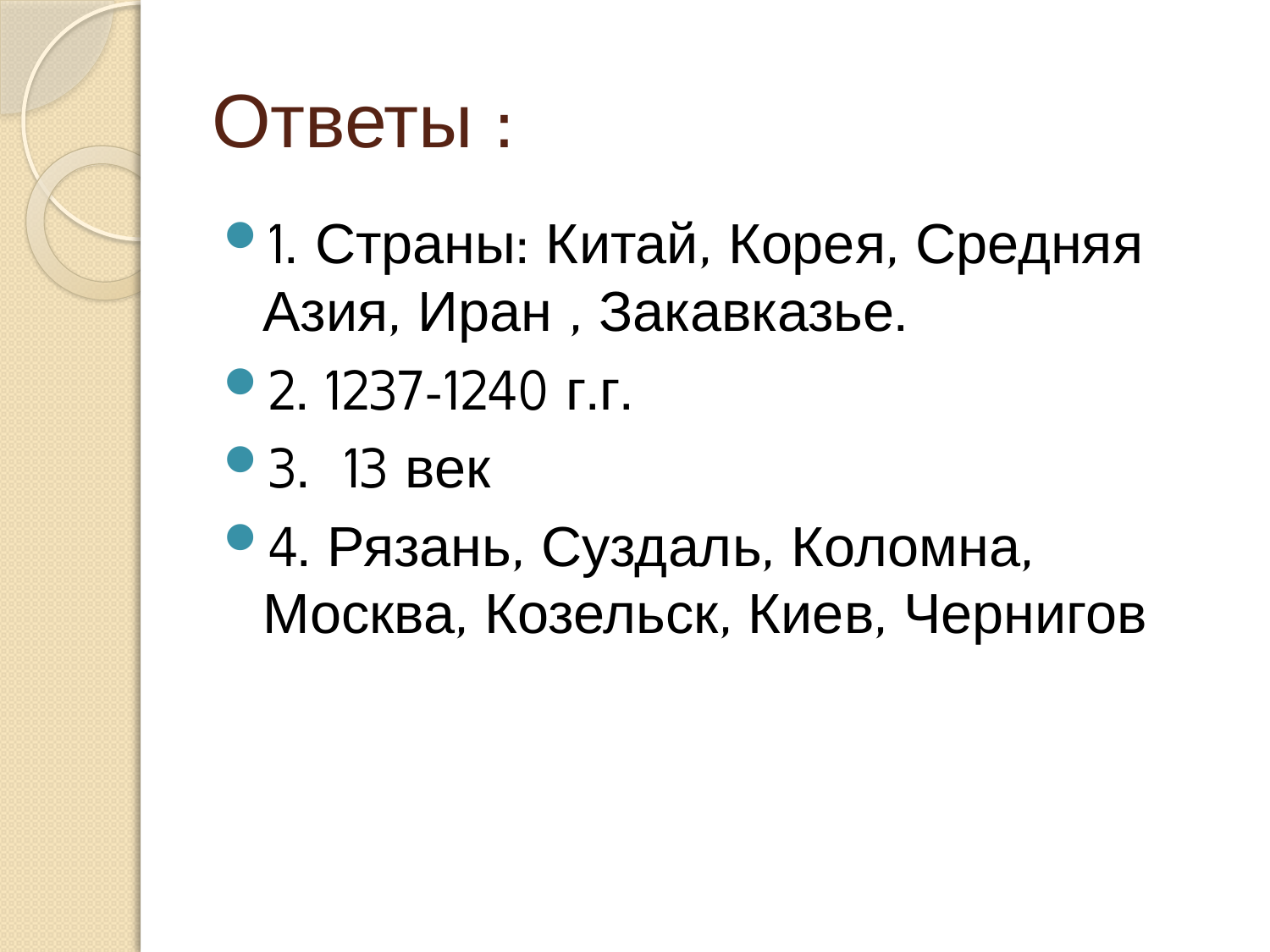

# Ответы :
1. Страны: Китай, Корея, Средняя Азия, Иран , Закавказье.
2. 1237-1240 г.г.
3.  13 век
4. Рязань, Суздаль, Коломна, Москва, Козельск, Киев, Чернигов